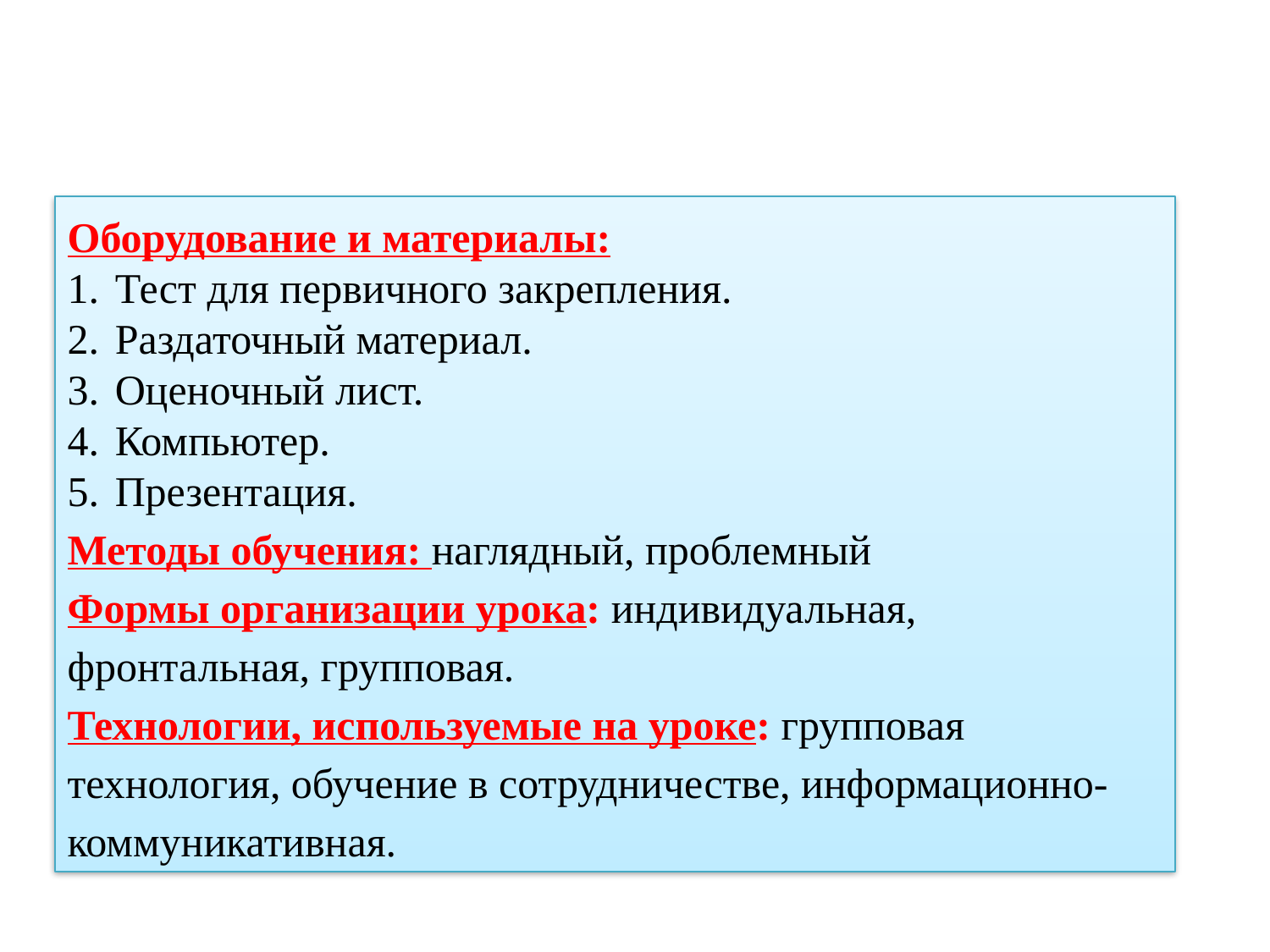

Оборудование и материалы:
Тест для первичного закрепления.
Раздаточный материал.
Оценочный лист.
Компьютер.
Презентация.
Методы обучения: наглядный, проблемный
Формы организации урока: индивидуальная, фронтальная, групповая.
Технологии, используемые на уроке: групповая технология, обучение в сотрудничестве, информационно-коммуникативная.